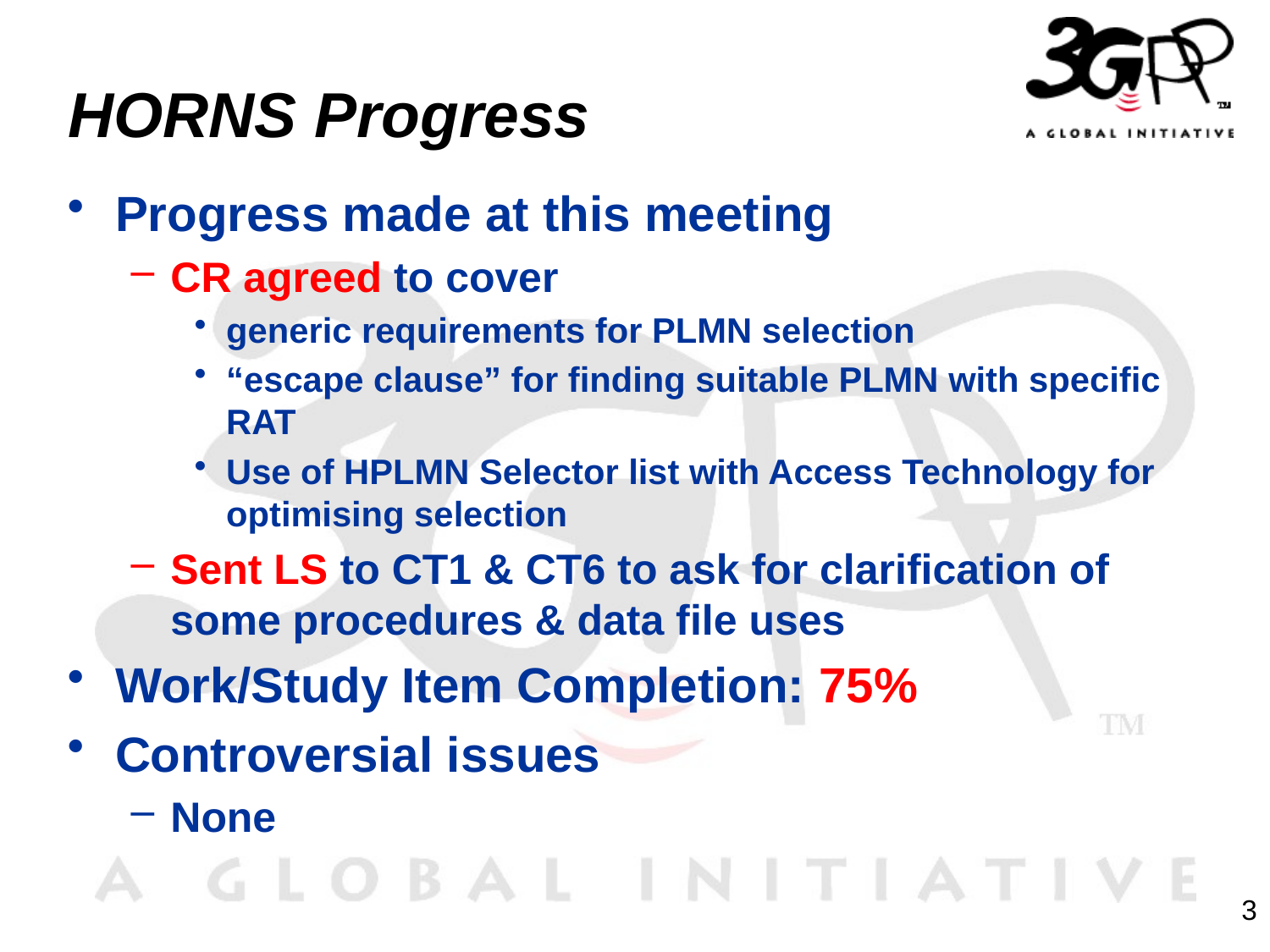

# HORNS Progress
Progress made at this meeting
CR agreed to cover
generic requirements for PLMN selection
“escape clause” for finding suitable PLMN with specific RAT
Use of HPLMN Selector list with Access Technology for optimising selection
Sent LS to CT1 & CT6 to ask for clarification of some procedures & data file uses
Work/Study Item Completion: 75%
Controversial issues
None
3